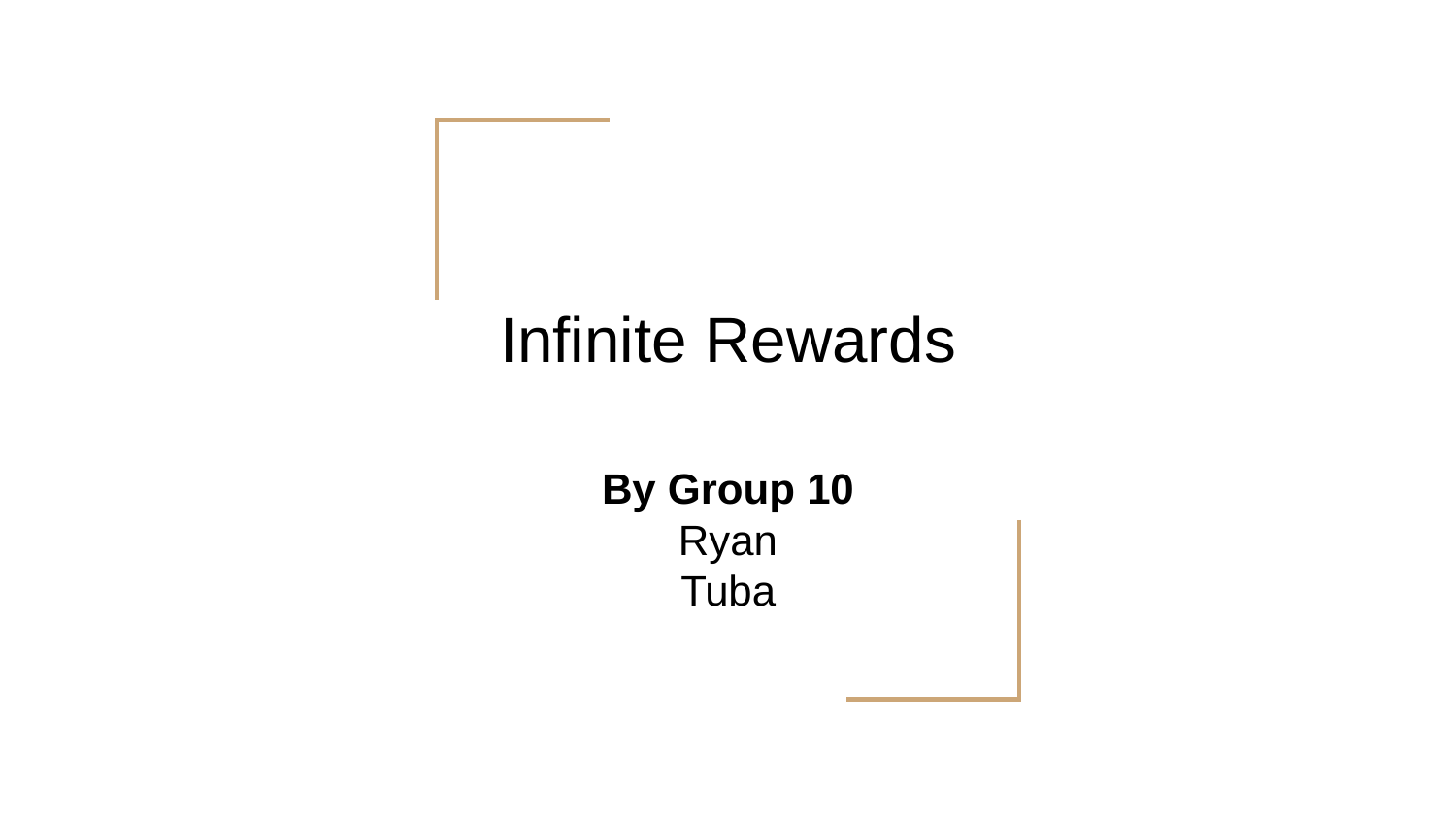

# Infinite Rewards
By Group 10
Ryan
Tuba